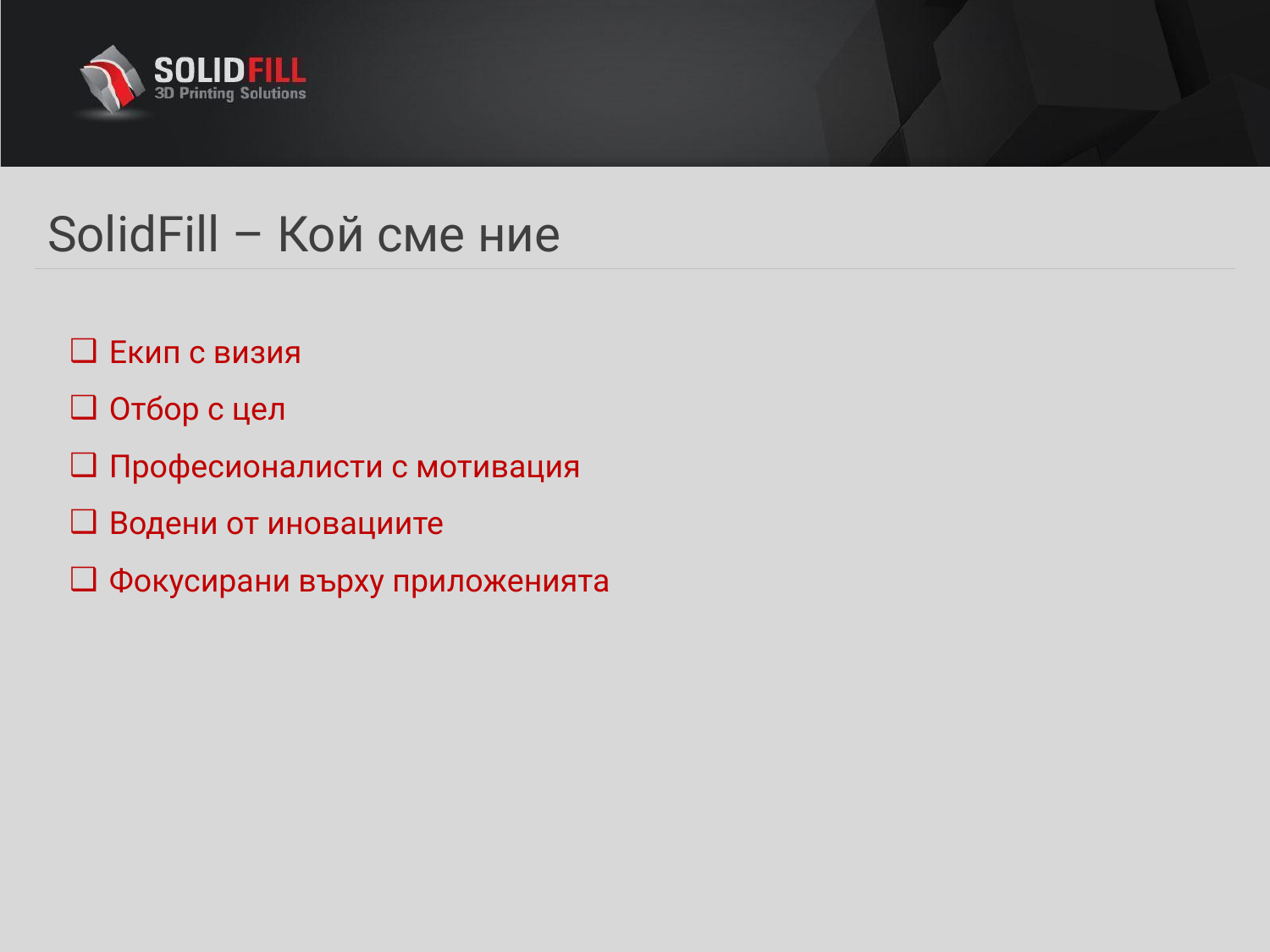

SolidFill – Кой сме ние
Екип с визия
Отбор с цел
Професионалисти с мотивация
Водени от иновациите
Фокусирани върху приложенията